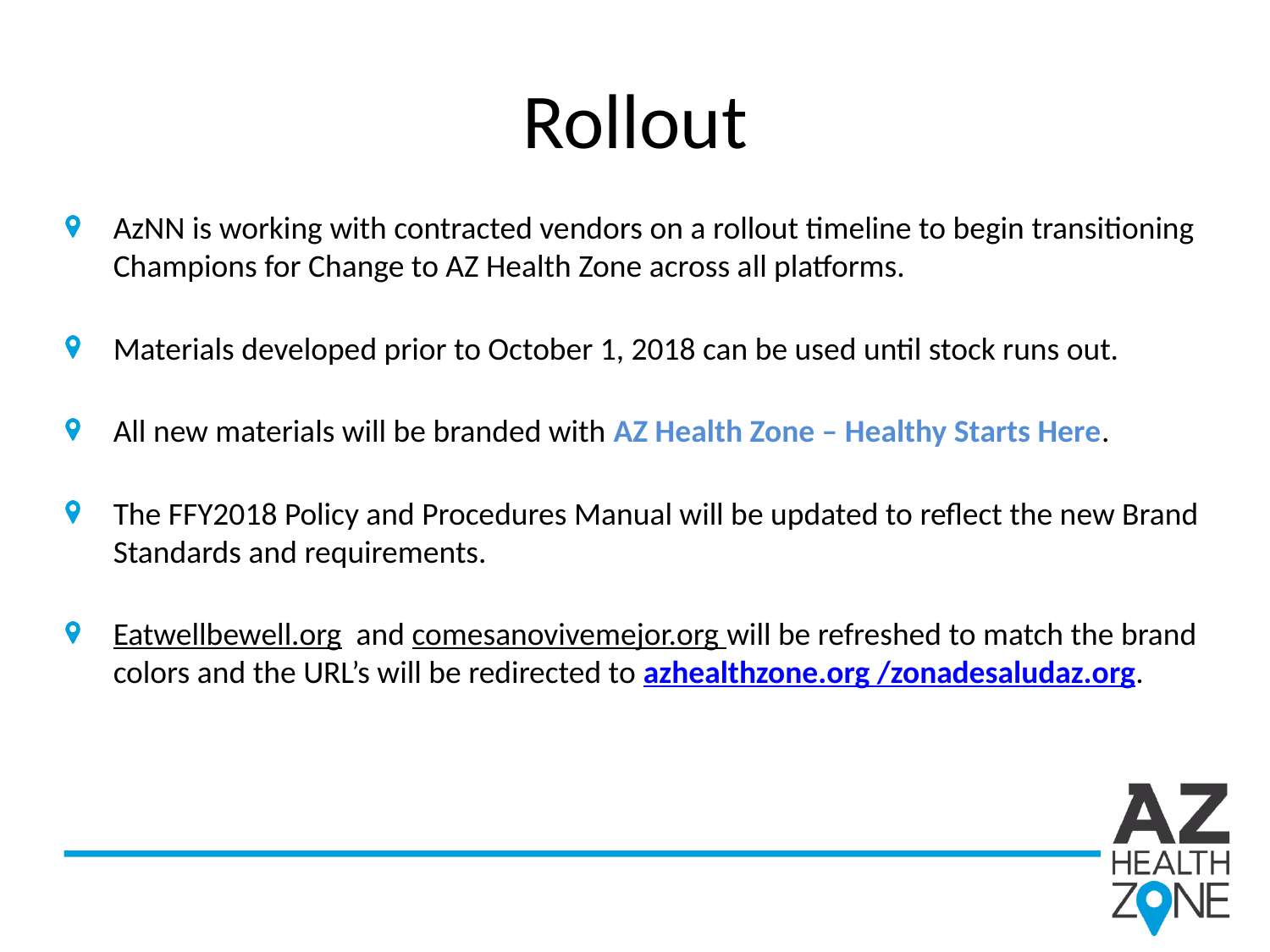

# Rollout
AzNN is working with contracted vendors on a rollout timeline to begin transitioning Champions for Change to AZ Health Zone across all platforms.
Materials developed prior to October 1, 2018 can be used until stock runs out.
All new materials will be branded with AZ Health Zone – Healthy Starts Here.
The FFY2018 Policy and Procedures Manual will be updated to reflect the new Brand Standards and requirements.
Eatwellbewell.org  and comesanovivemejor.org will be refreshed to match the brand colors and the URL’s will be redirected to azhealthzone.org /zonadesaludaz.org.